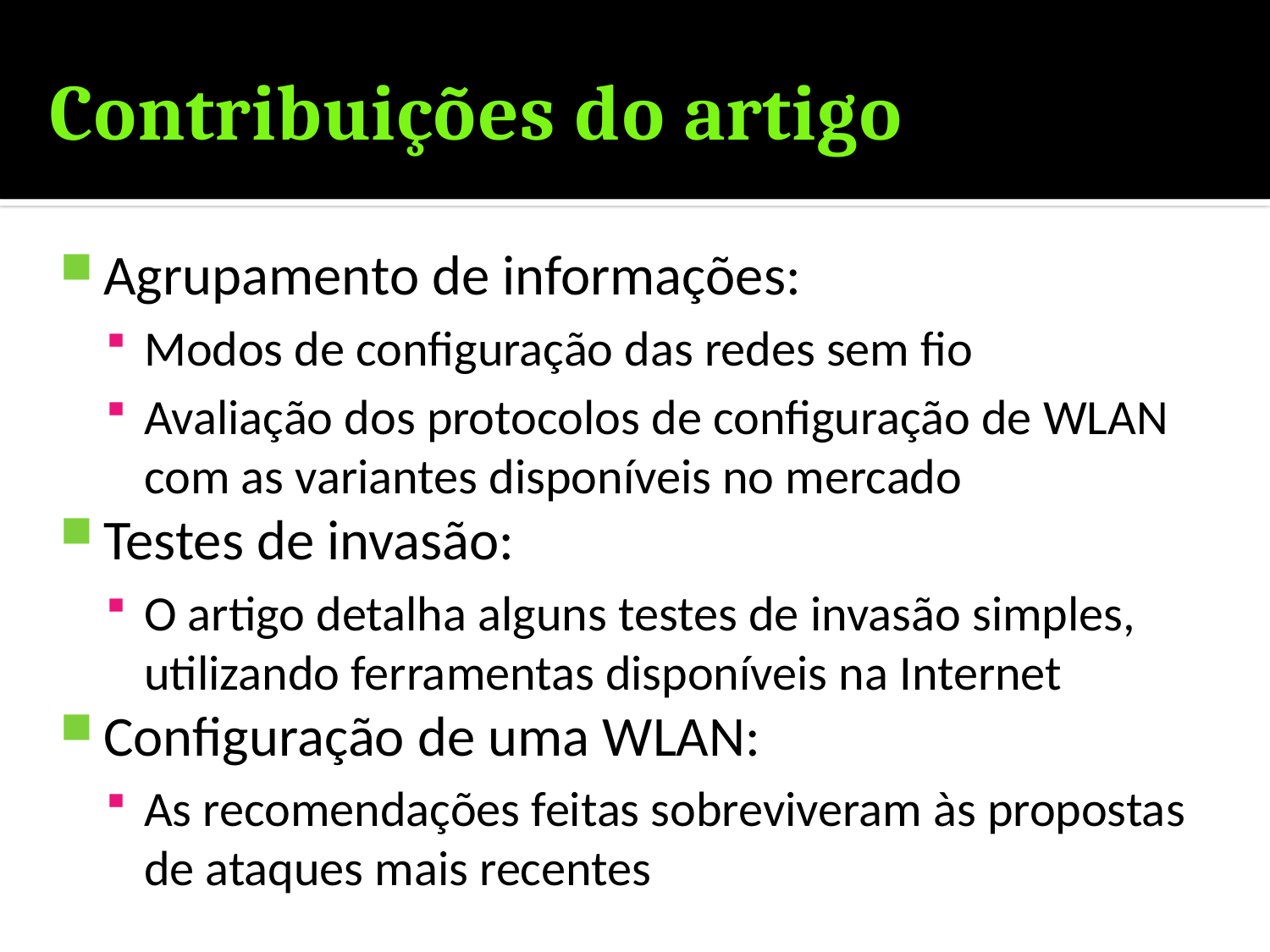

# Contribuições do artigo
Agrupamento de informações:
Modos de configuração das redes sem fio
Avaliação dos protocolos de configuração de WLAN com as variantes disponíveis no mercado
Testes de invasão:
O artigo detalha alguns testes de invasão simples, utilizando ferramentas disponíveis na Internet
Configuração de uma WLAN:
As recomendações feitas sobreviveram às propostas de ataques mais recentes